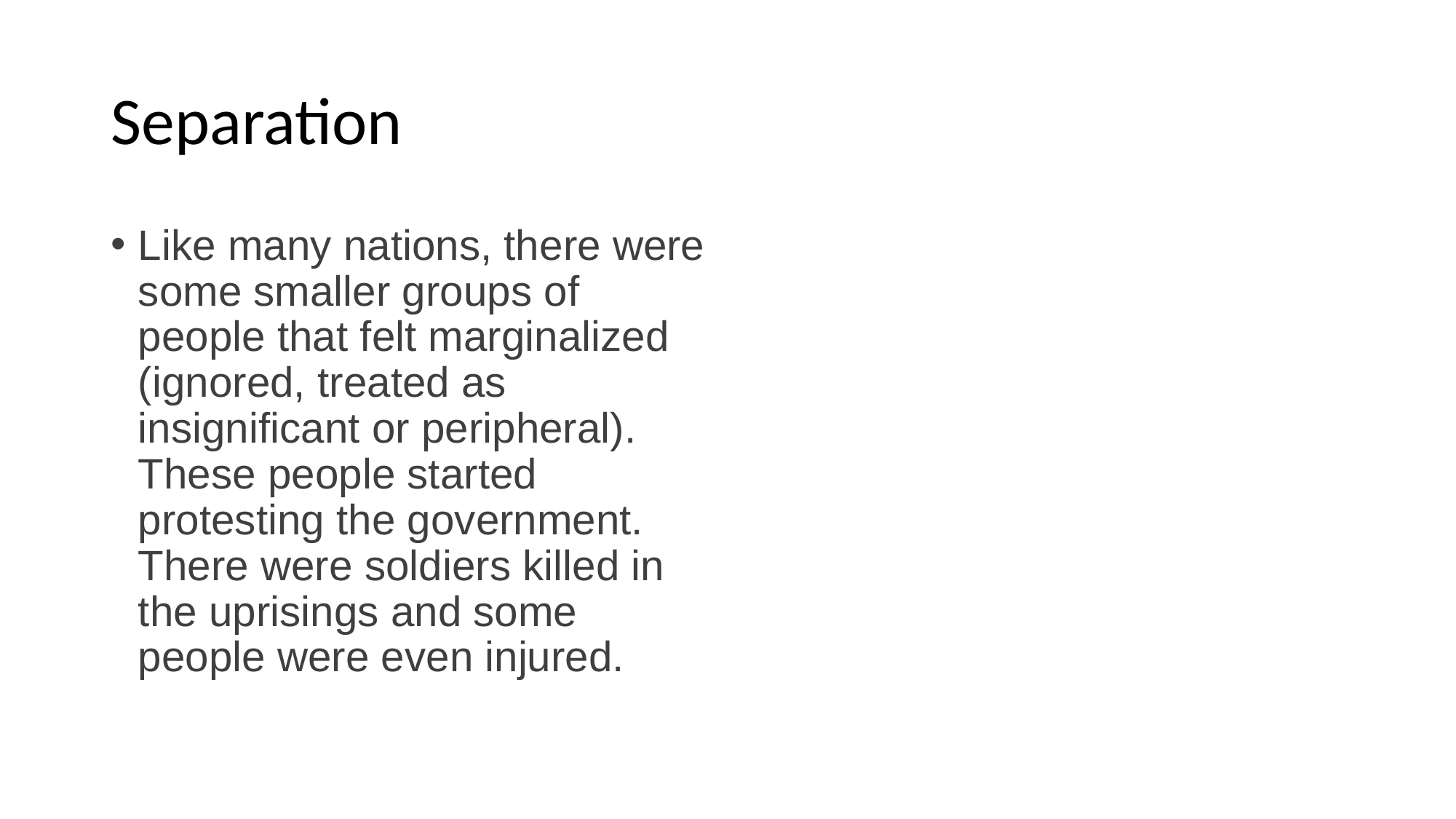

# Separation
Like many nations, there were some smaller groups of people that felt marginalized (ignored, treated as insignificant or peripheral).  These people started protesting the government.  There were soldiers killed in the uprisings and some people were even injured.